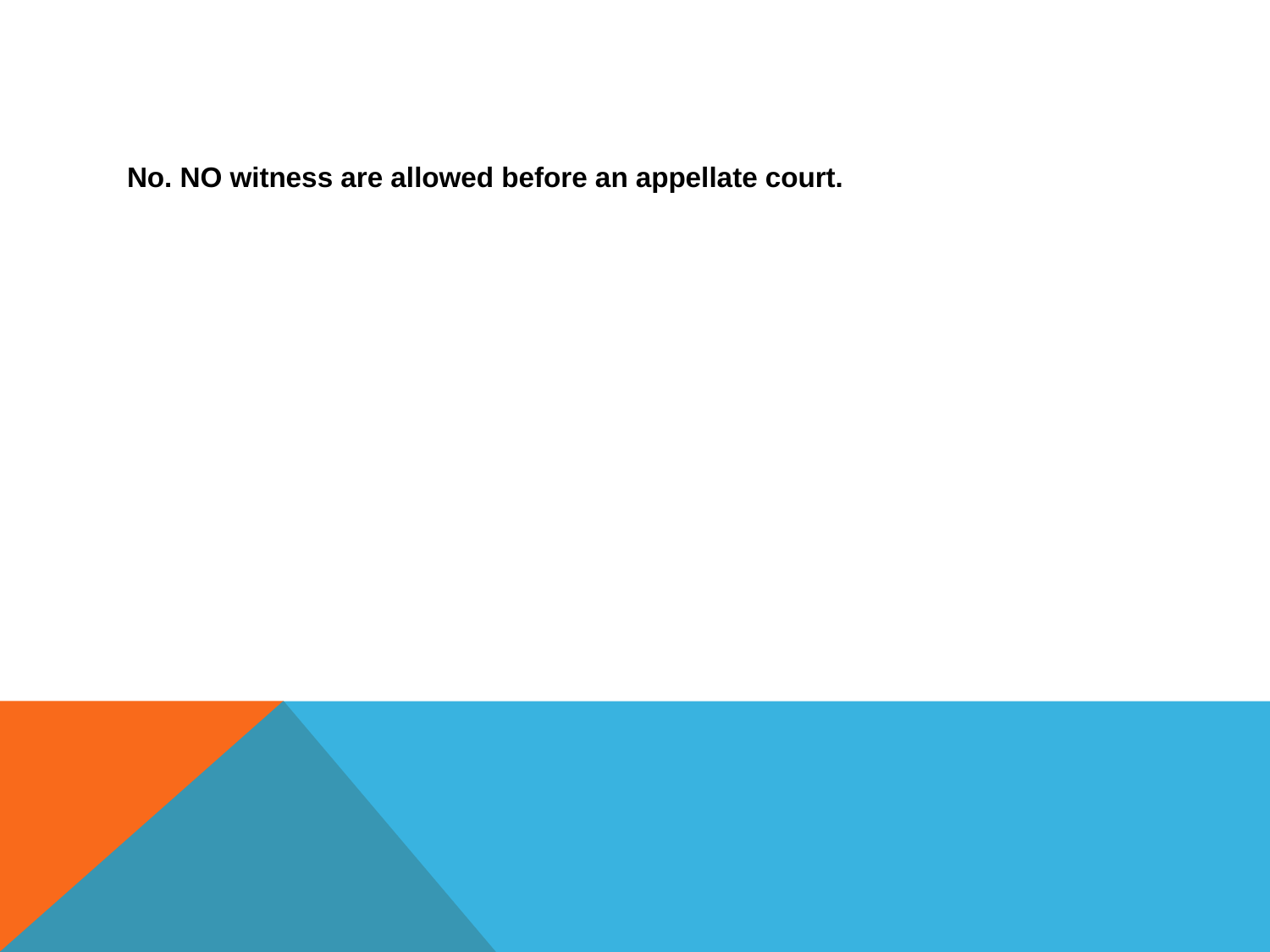

No. NO witness are allowed before an appellate court.